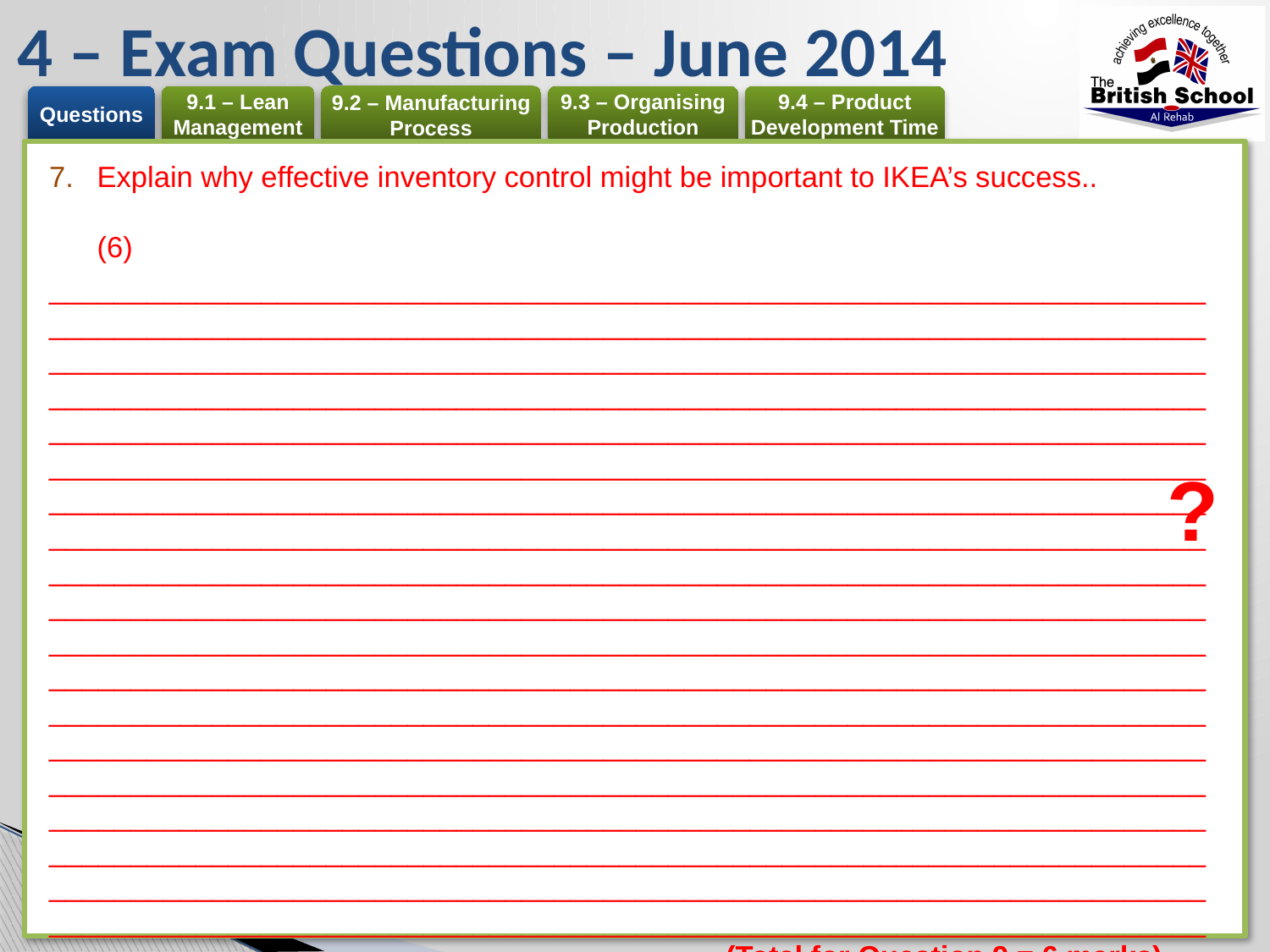

# 4 – Exam Questions – June 2014
Explain why effective inventory control might be important to IKEA’s success..	(6)
______________________________________________________________________________________________________________________________________________________________________________________________________________________________________________________________________________________________________________________________________________________________________________________________________________________________________________________________________________________________________________________________________________________________________________________________________________________________________________________________________________________________________________________________________________________________________________________________________________________________________________________________________________________________________________________________________________________________________________________________________________________________________________________________________________________________________________________________________________________________________________________________________________________________________________________________________________________________________________________________________________________________________________________________________________________________________________ (Total for Question 9 = 6 marks)
?